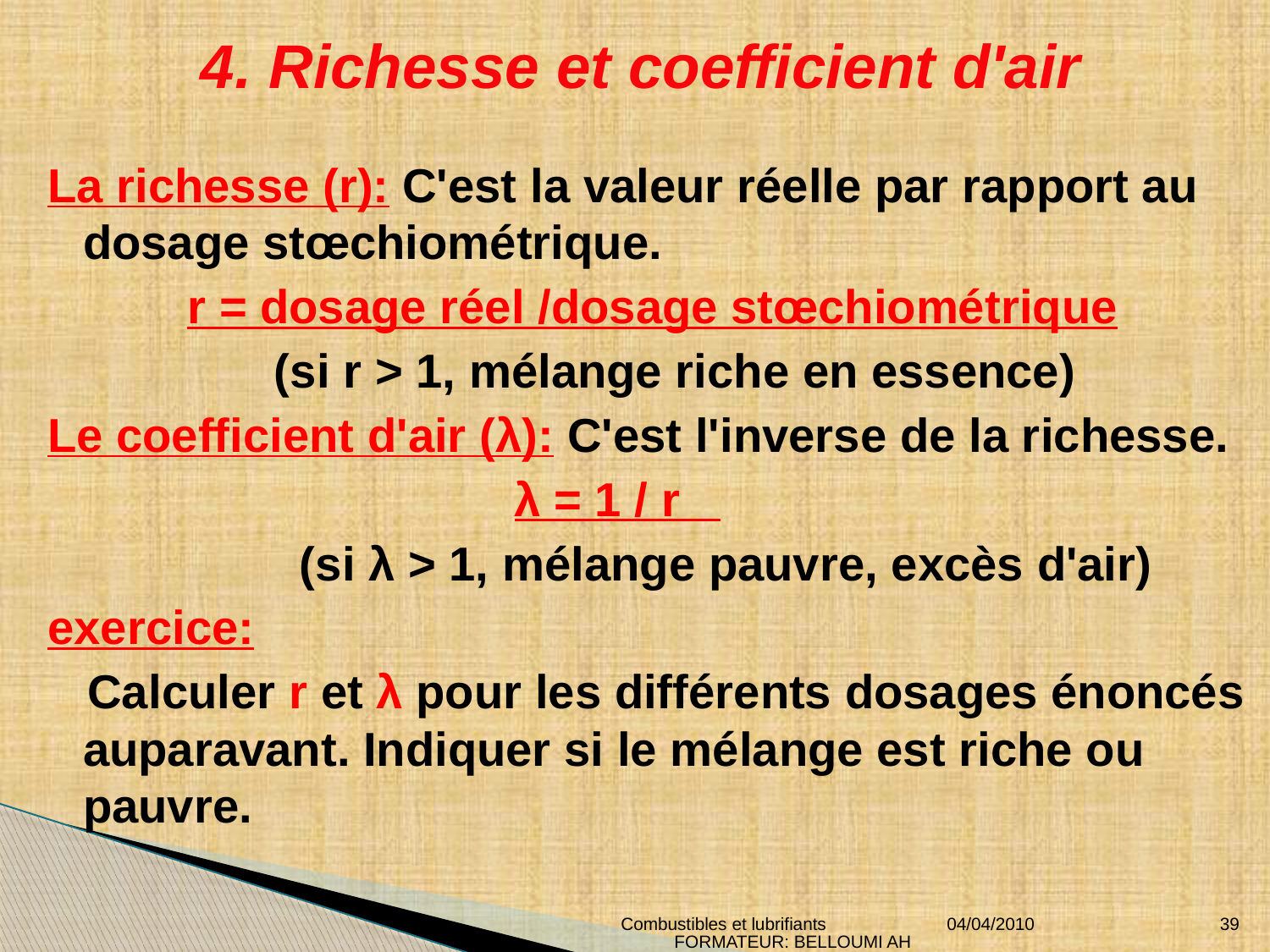

# 4. Richesse et coefficient d'air
La richesse (r): C'est la valeur réelle par rapport au dosage stœchiométrique.
r = dosage réel /dosage stœchiométrique
                 (si r > 1, mélange riche en essence)
Le coefficient d'air (λ): C'est l'inverse de la richesse.
                                   λ = 1 / r
           (si λ > 1, mélange pauvre, excès d'air)
exercice:
   Calculer r et λ pour les différents dosages énoncés auparavant. Indiquer si le mélange est riche ou pauvre.
Combustibles et lubrifiants                              FORMATEUR: BELLOUMI AHMED
04/04/2010
39